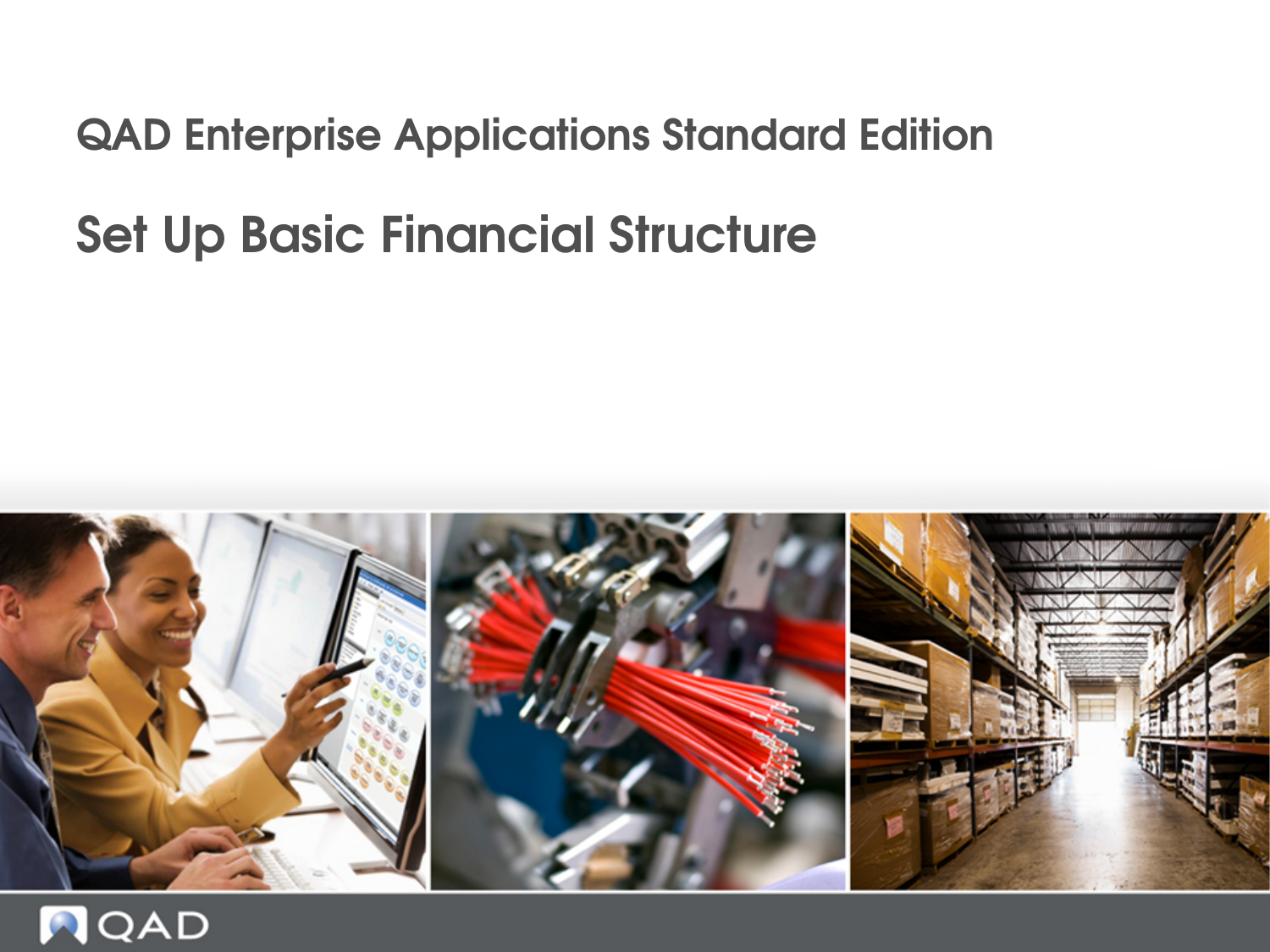

# QAD Enterprise Applications Standard Edition
Set Up Basic Financial Structure